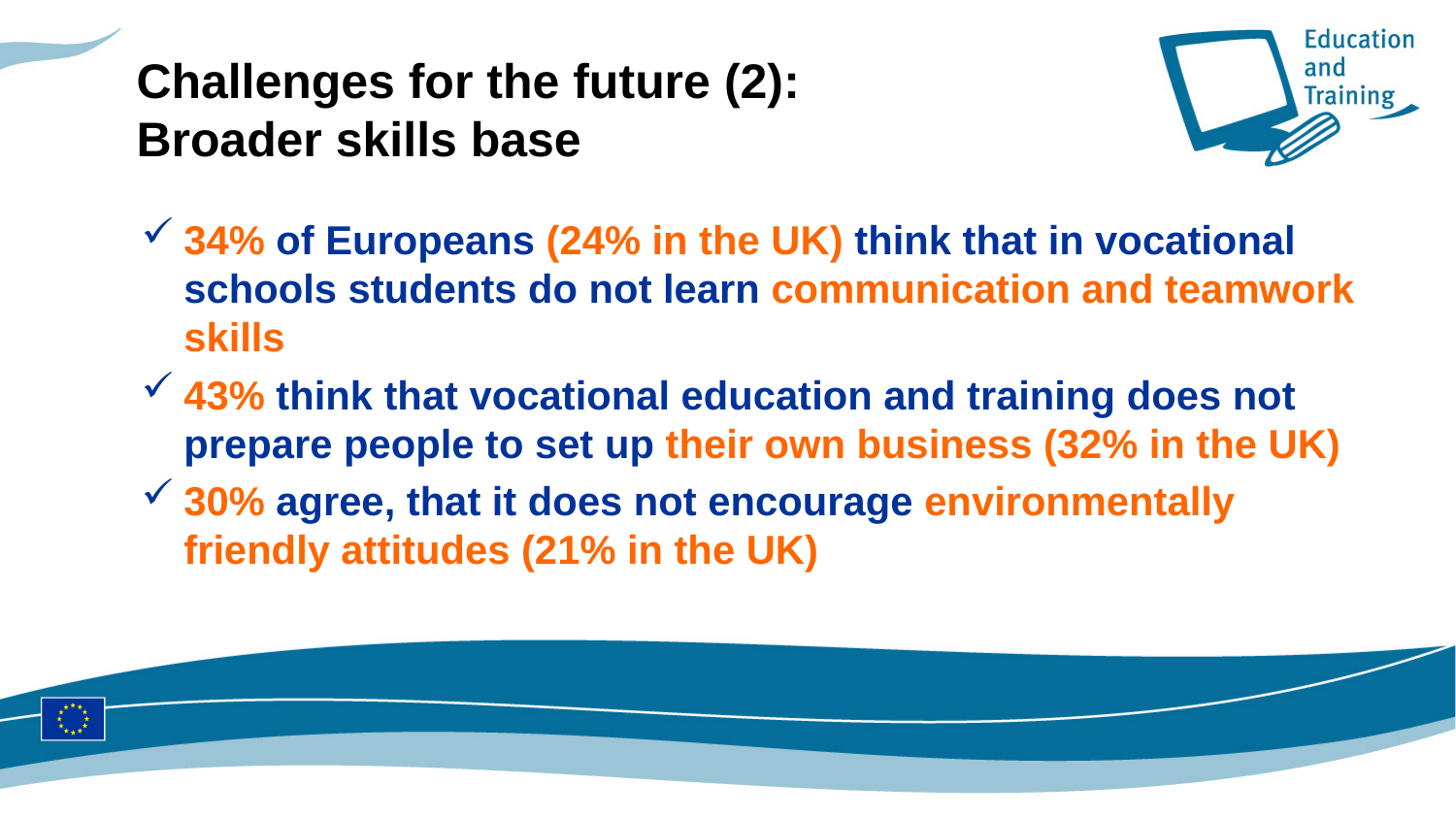

# Challenges for the future (2): Broader skills base
34% of Europeans (24% in the UK) think that in vocational schools students do not learn communication and teamwork skills
43% think that vocational education and training does not prepare people to set up their own business (32% in the UK)
30% agree, that it does not encourage environmentally friendly attitudes (21% in the UK)